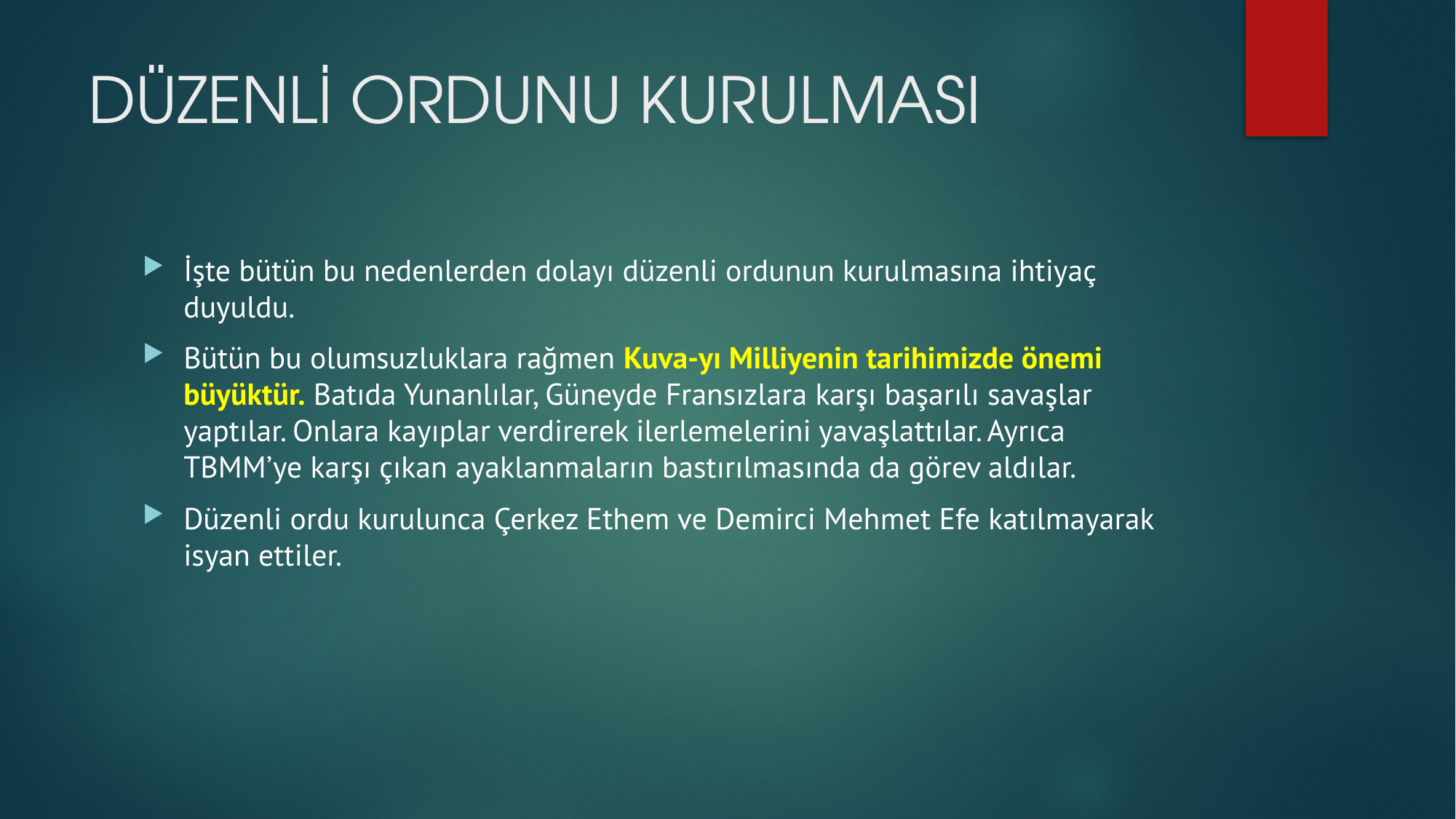

# DÜZENLİ ORDUNU KURULMASI
İşte bütün bu nedenlerden dolayı düzenli ordunun kurul­masına ihtiyaç duyuldu.
Bütün bu olumsuzluklara rağmen Kuva-yı Milliyenin ta­rihimizde önemi büyüktür. Batıda Yunanlılar, Güneyde Fransızlara karşı başarılı savaşlar yaptılar. Onlara kayıp­lar verdirerek ilerlemelerini yavaşlattılar. Ayrıca TBMM’ye karşı çıkan ayaklanmaların bastırılmasında da görev aldı­lar.
Düzenli ordu kurulunca Çerkez Ethem ve Demirci Meh­met Efe katılmayarak isyan ettiler.